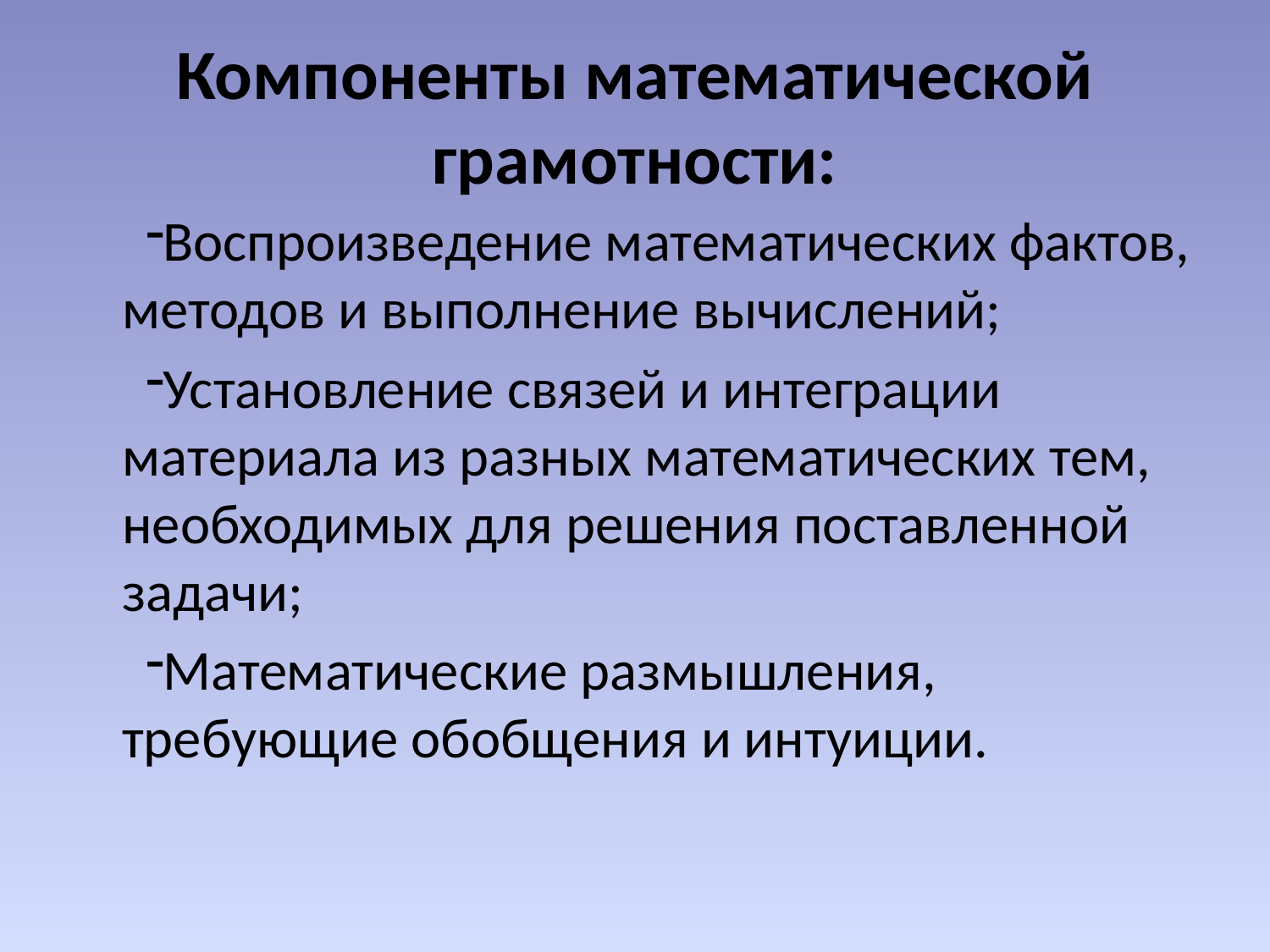

# Компоненты математической грамотности:
Воспроизведение математических фактов, методов и выполнение вычислений;
Установление связей и интеграции материала из разных математических тем, необходимых для решения поставленной задачи;
Математические размышления, требующие обобщения и интуиции.